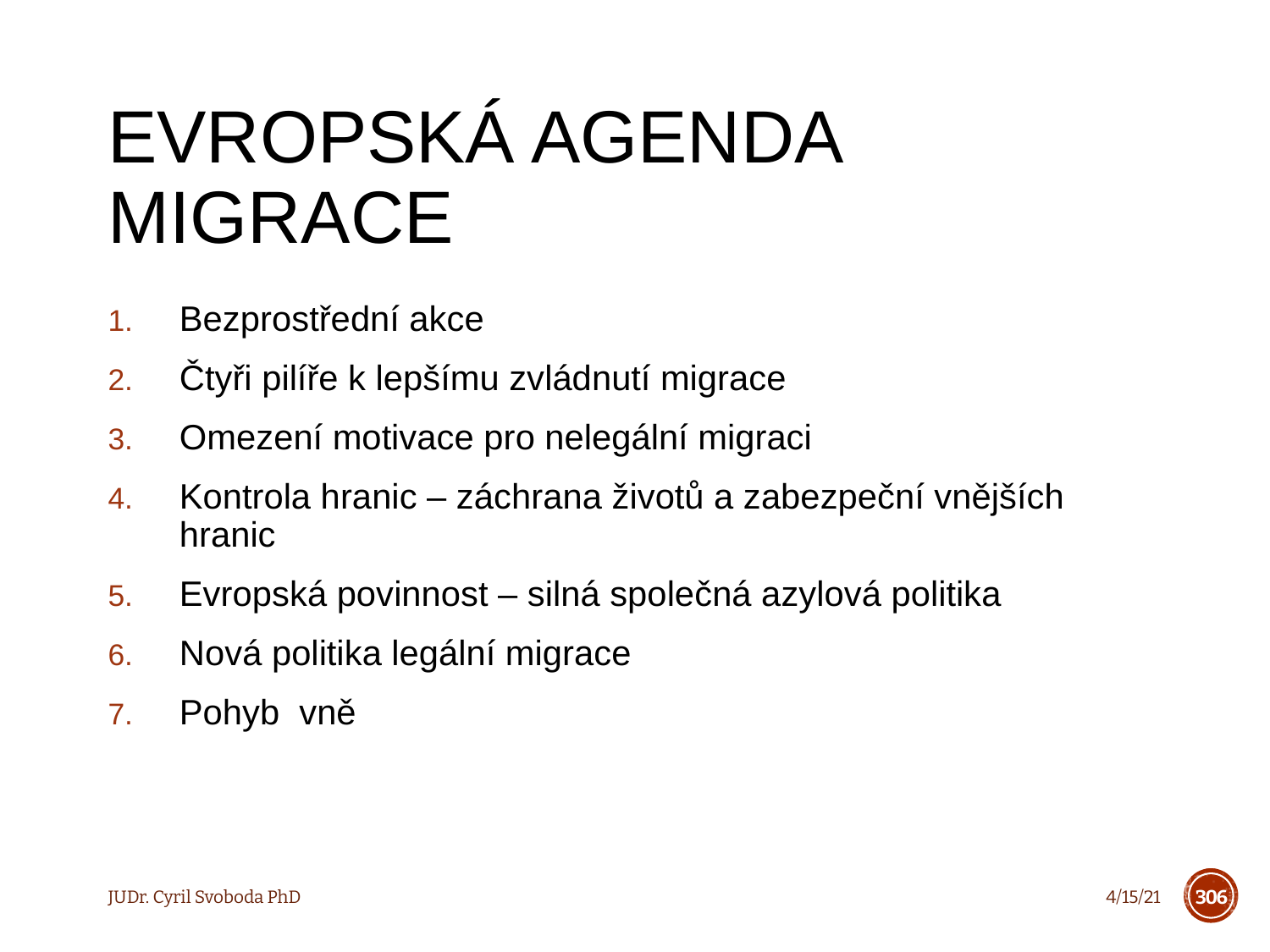

# Evropská agenda migrace
Bezprostřední akce
Čtyři pilíře k lepšímu zvládnutí migrace
Omezení motivace pro nelegální migraci
Kontrola hranic – záchrana životů a zabezpeční vnějších hranic
Evropská povinnost – silná společná azylová politika
Nová politika legální migrace
Pohyb  vně
JUDr. Cyril Svoboda PhD
4/15/21
306